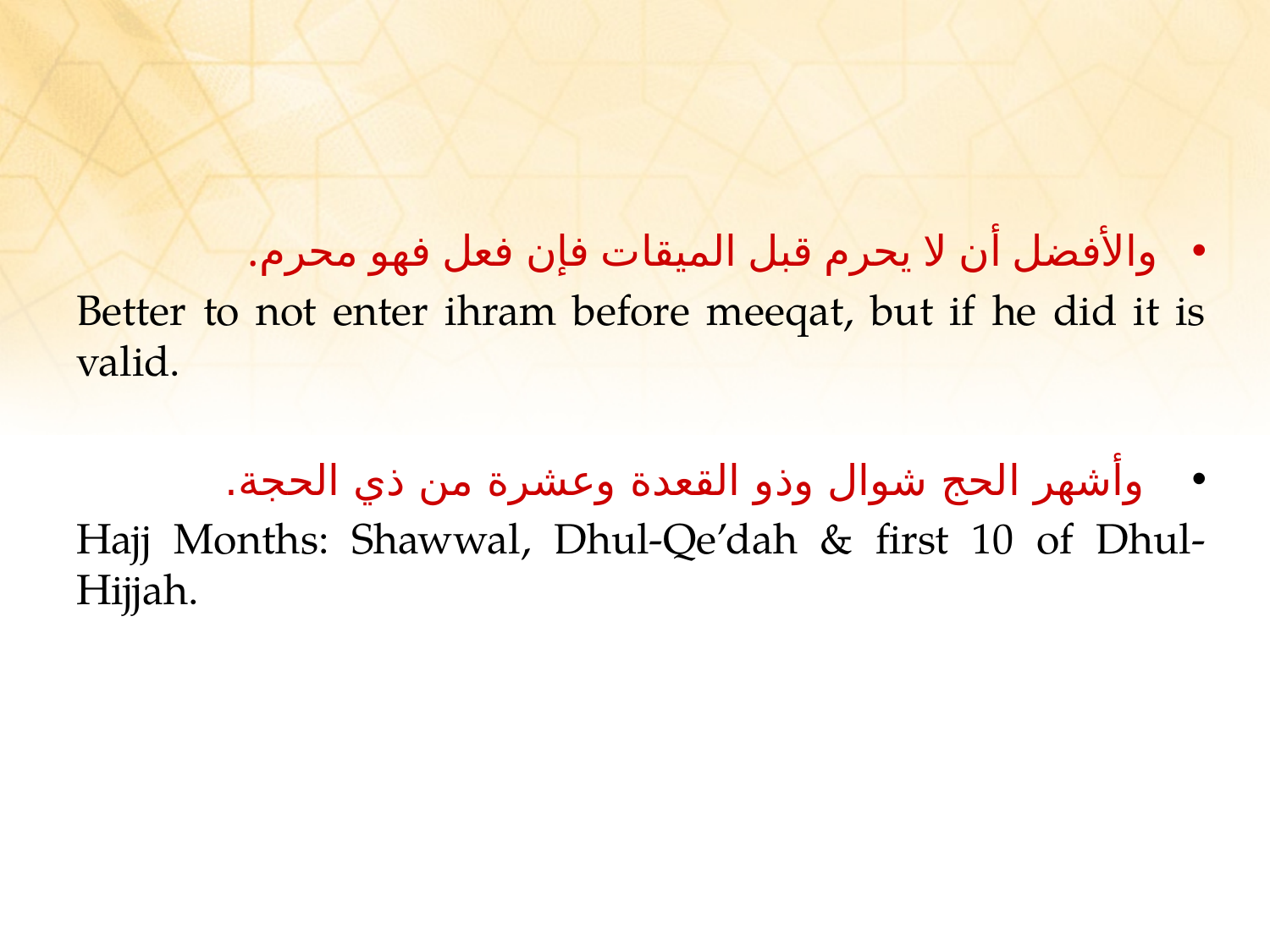

والأفضل أن لا يحرم قبل الميقات فإن فعل فهو محرم.
Better to not enter ihram before meeqat, but if he did it is valid.

 وأشهر الحج شوال وذو القعدة وعشرة من ذي الحجة.
Hajj Months: Shawwal, Dhul-Qe’dah & first 10 of Dhul-Hijjah.